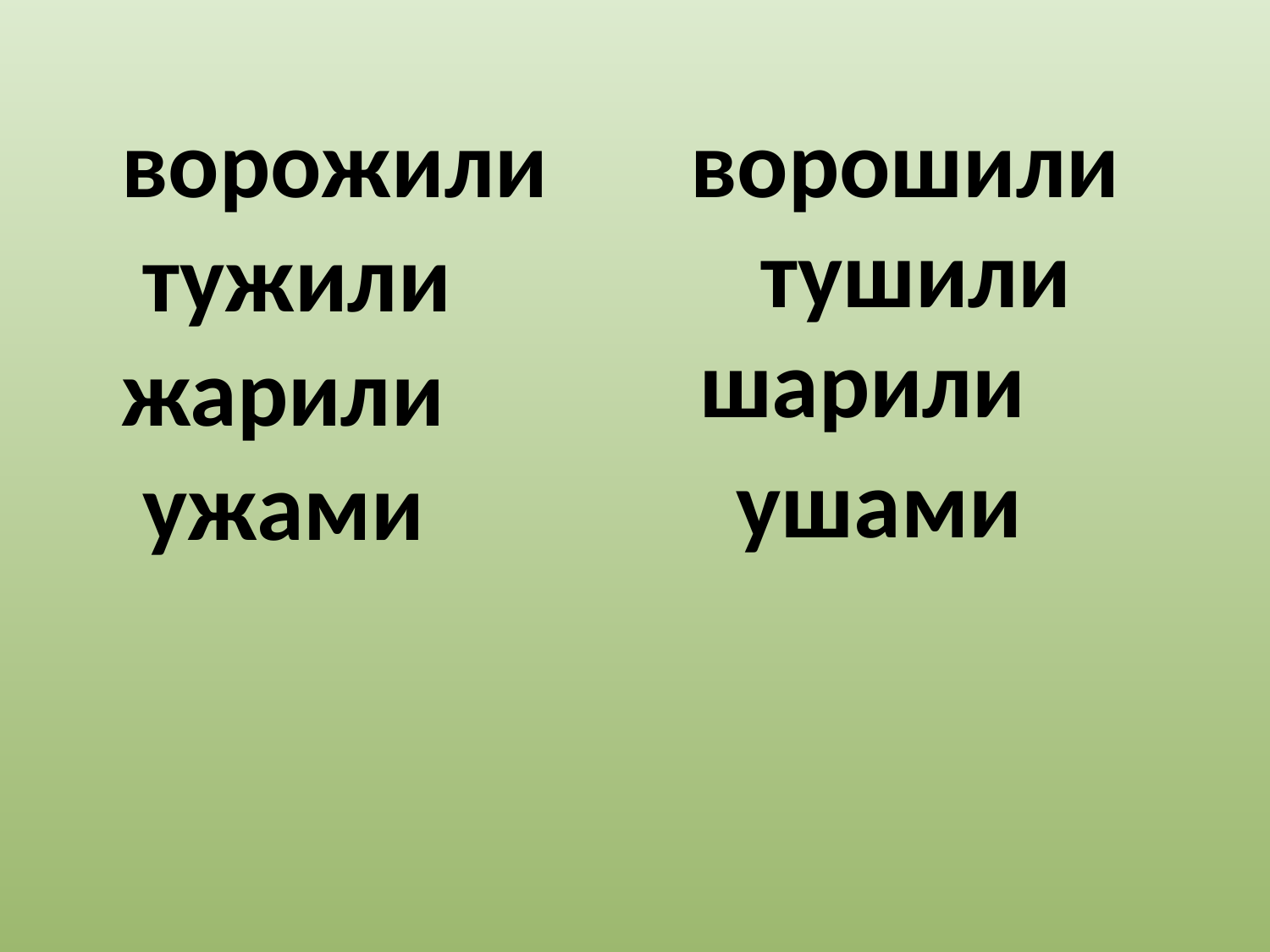

ворожили
 тужили
жарили
 ужами
ворошили
тушили
шарили
 ушами